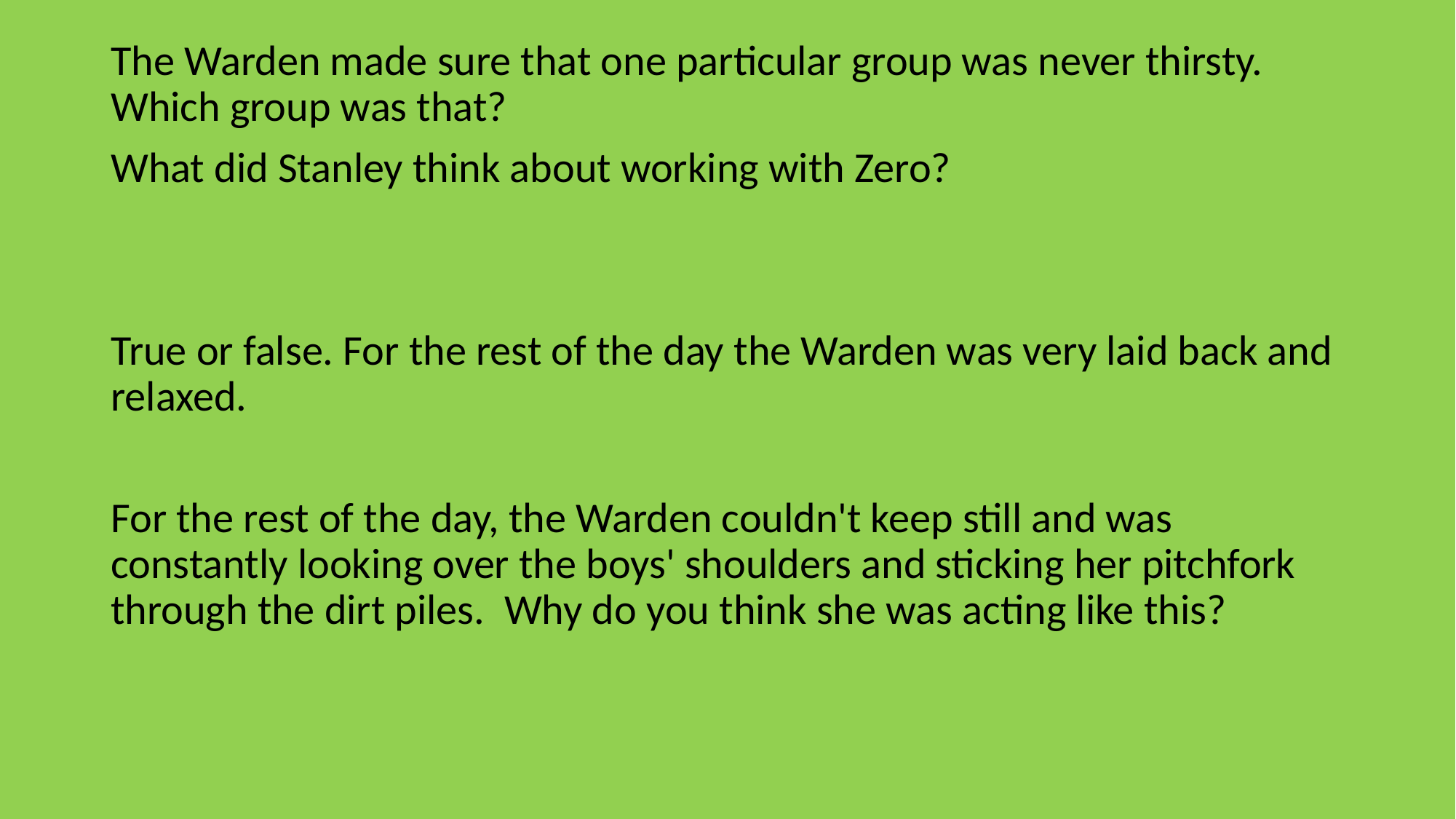

The Warden made sure that one particular group was never thirsty. Which group was that?
What did Stanley think about working with Zero?

True or false. For the rest of the day the Warden was very laid back and relaxed.

For the rest of the day, the Warden couldn't keep still and was constantly looking over the boys' shoulders and sticking her pitchfork through the dirt piles.  Why do you think she was acting like this?